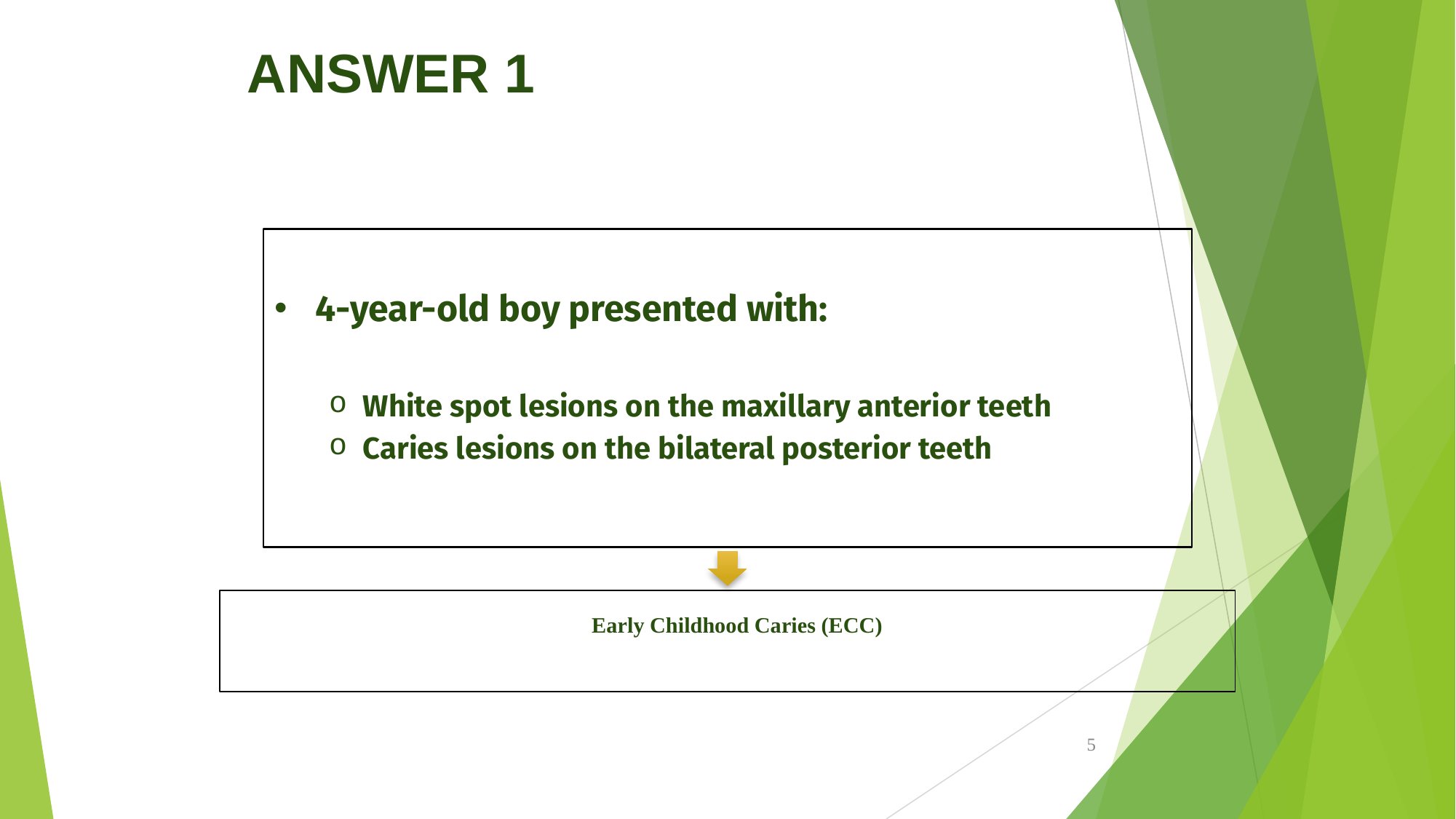

# ANSWER 1

4-year-old boy presented with:

White spot lesions on the maxillary anterior teeth
Caries lesions on the bilateral posterior teeth

       Early Childhood Caries (ECC)

5